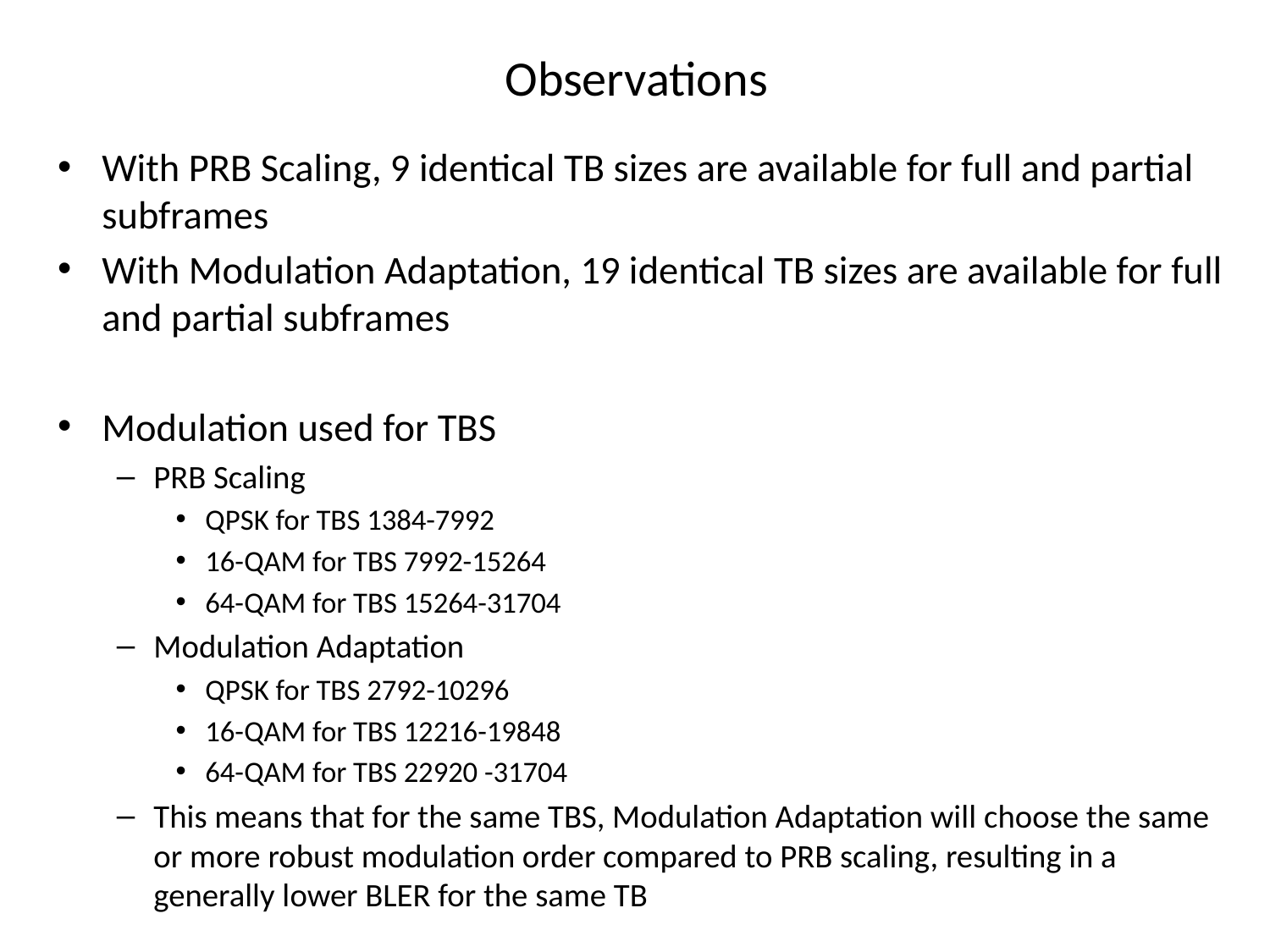

# Observations
With PRB Scaling, 9 identical TB sizes are available for full and partial subframes
With Modulation Adaptation, 19 identical TB sizes are available for full and partial subframes

Modulation used for TBS
PRB Scaling
QPSK for TBS 1384-7992
16-QAM for TBS 7992-15264
64-QAM for TBS 15264-31704
Modulation Adaptation
QPSK for TBS 2792-10296
16-QAM for TBS 12216-19848
64-QAM for TBS 22920 -31704
This means that for the same TBS, Modulation Adaptation will choose the same or more robust modulation order compared to PRB scaling, resulting in a generally lower BLER for the same TB